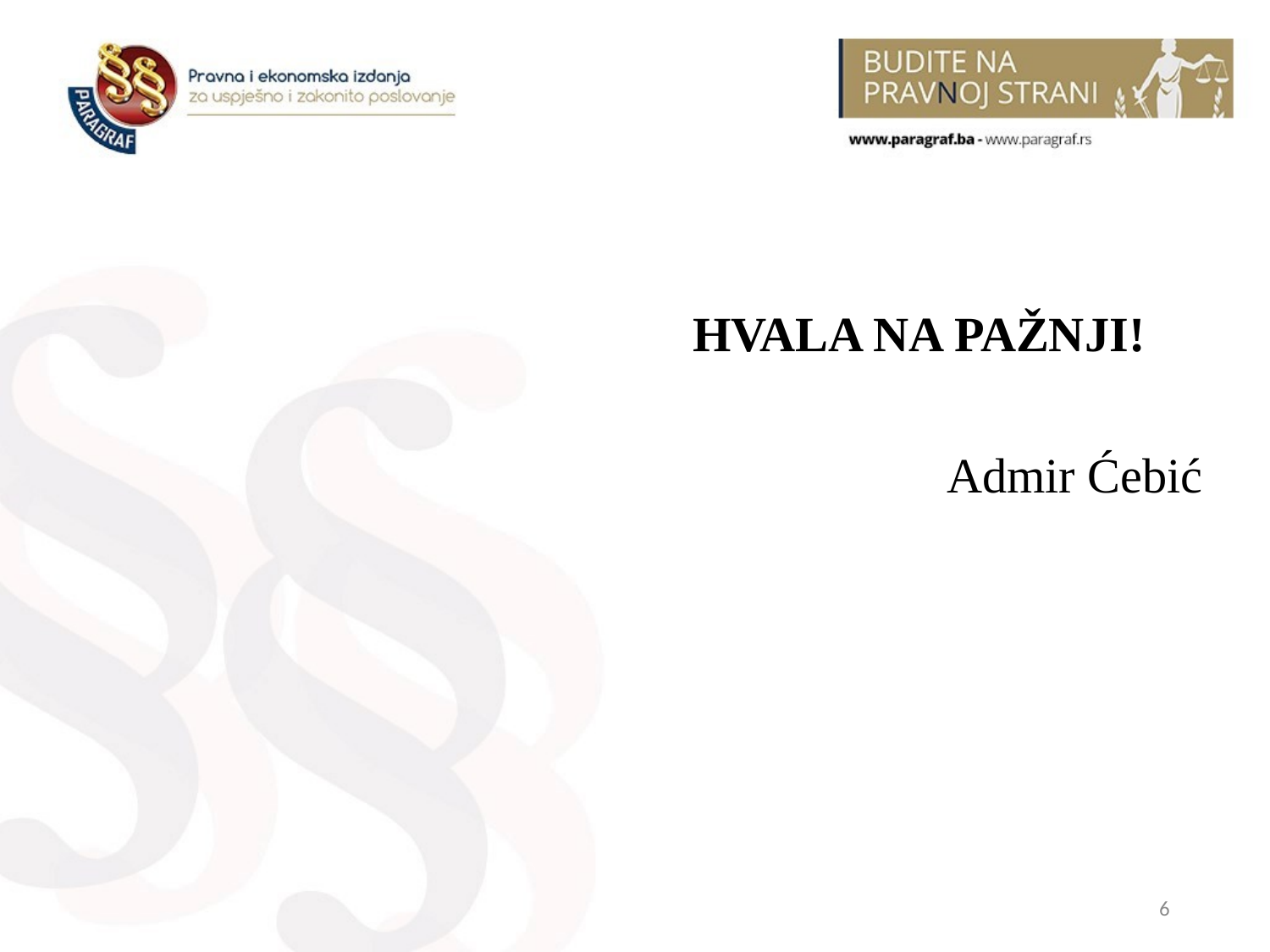

#

					HVALA NA PAŽNJI!

	     			 			Admir Ćebić

6